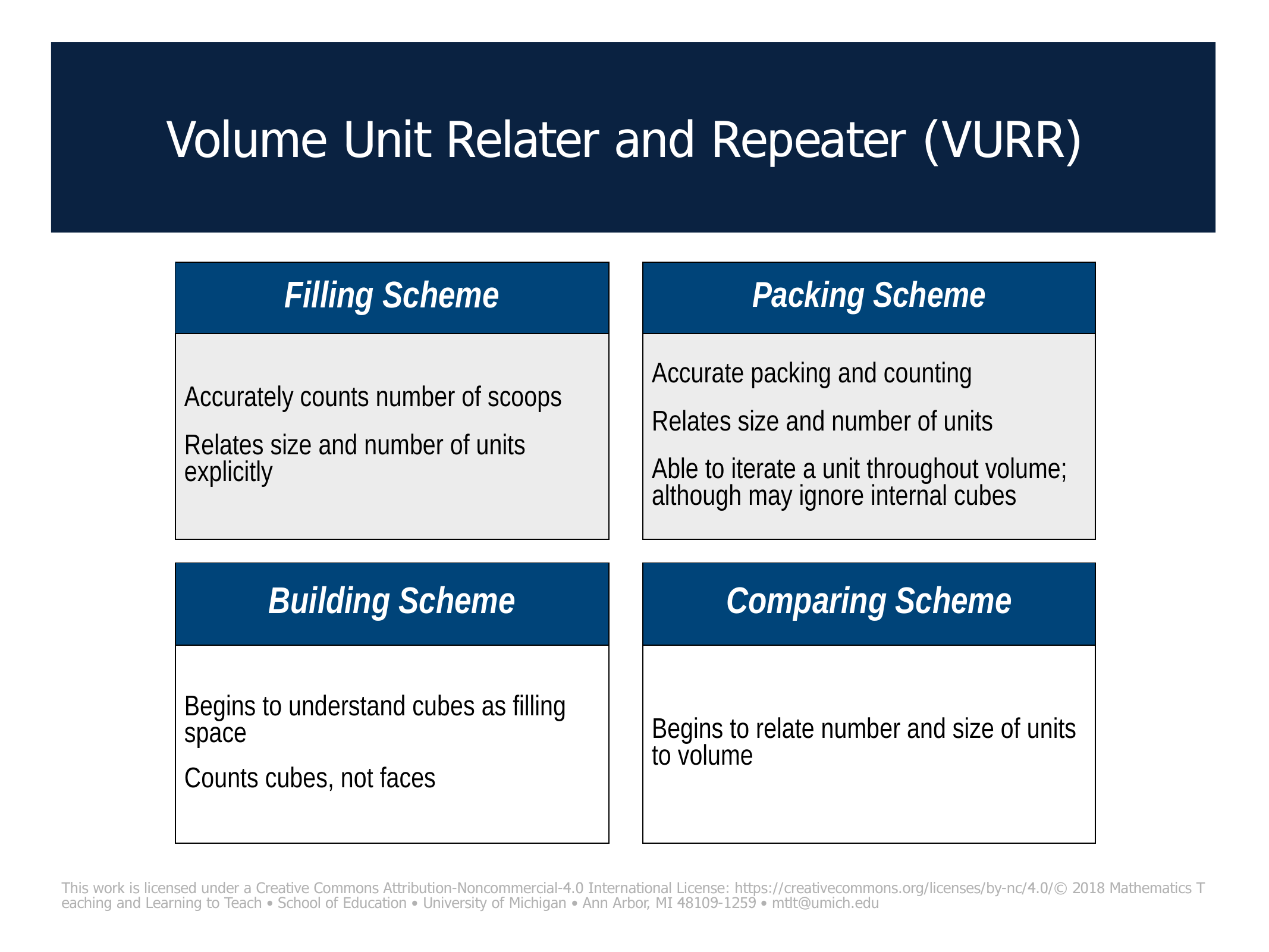

# Volume Unit Relater and Repeater (VURR)
| Filling Scheme |  | Packing Scheme |
| --- | --- | --- |
| Accurately counts number of scoops Relates size and number of units explicitly |  | Accurate packing and counting Relates size and number of units Able to iterate a unit throughout volume; although may ignore internal cubes |
|  |  |  |
| Building Scheme |  | Comparing Scheme |
| Begins to understand cubes as filling space Counts cubes, not faces |  | Begins to relate number and size of units to volume |
This work is licensed under a Creative Commons Attribution-Noncommercial-4.0 International License: https://creativecommons.org/licenses/by-nc/4.0/
© 2018 Mathematics Teaching and Learning to Teach • School of Education • University of Michigan • Ann Arbor, MI 48109-1259 • mtlt@umich.edu